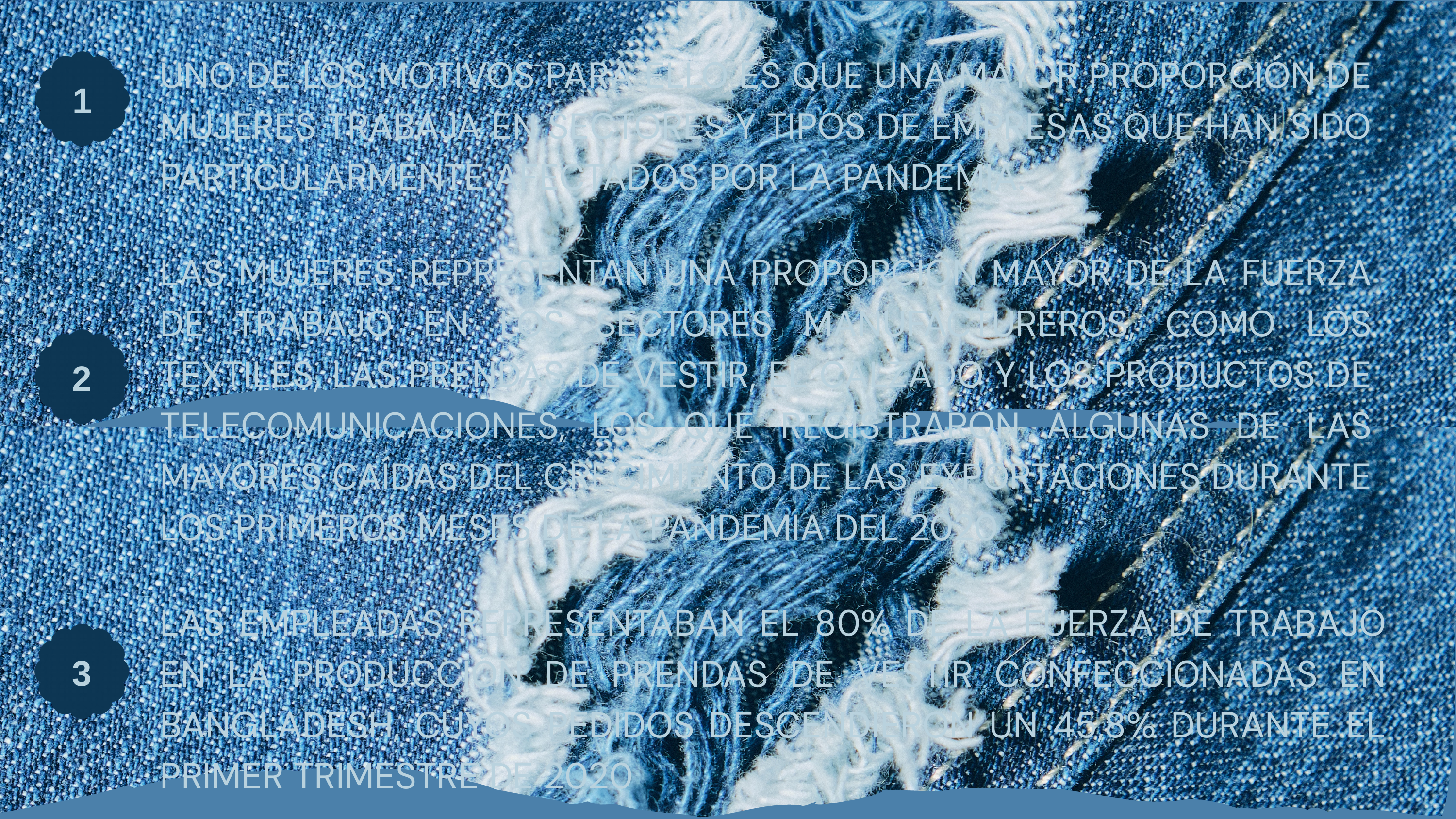

UNO DE LOS MOTIVOS PARA ELLO ES QUE UNA MAYOR PROPORCIÓN DE MUJERES TRABAJA EN SECTORES Y TIPOS DE EMPRESAS QUE HAN SIDO PARTICULARMENTE AFECTADOS POR LA PANDEMIA.

1
LAS MUJERES REPRESENTAN UNA PROPORCIÓN MAYOR DE LA FUERZA DE TRABAJO EN LOS SECTORES MANUFACTUREROS, COMO LOS TEXTILES, LAS PRENDAS DE VESTIR, EL CALZADO Y LOS PRODUCTOS DE TELECOMUNICACIONES, LOS QUE REGISTRARON ALGUNAS DE LAS MAYORES CAÍDAS DEL CRECIMIENTO DE LAS EXPORTACIONES DURANTE LOS PRIMEROS MESES DE LA PANDEMIA DEL 2020

2

4
LAS EMPLEADAS REPRESENTABAN EL 80% DE LA FUERZA DE TRABAJO EN LA PRODUCCIÓN DE PRENDAS DE VESTIR CONFECCIONADAS EN BANGLADESH, CUYOS PEDIDOS DESCENDIERON UN 45,8% DURANTE EL PRIMER TRIMESTRE DE 2020

3